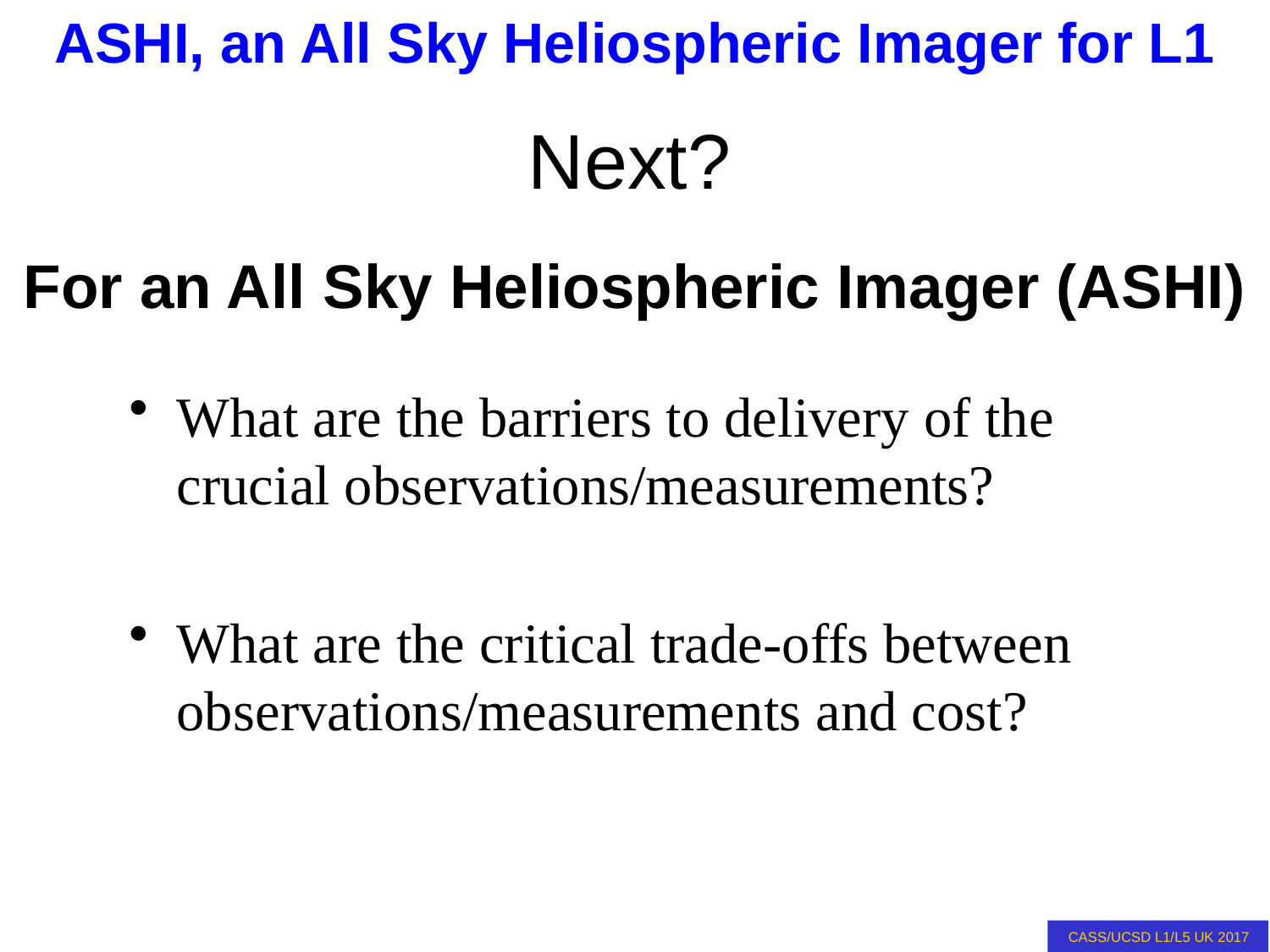

# Next?
For an All Sky Heliospheric Imager (ASHI)

What are the barriers to delivery of the crucial observations/measurements?

What are the critical trade-offs between observations/measurements and cost?